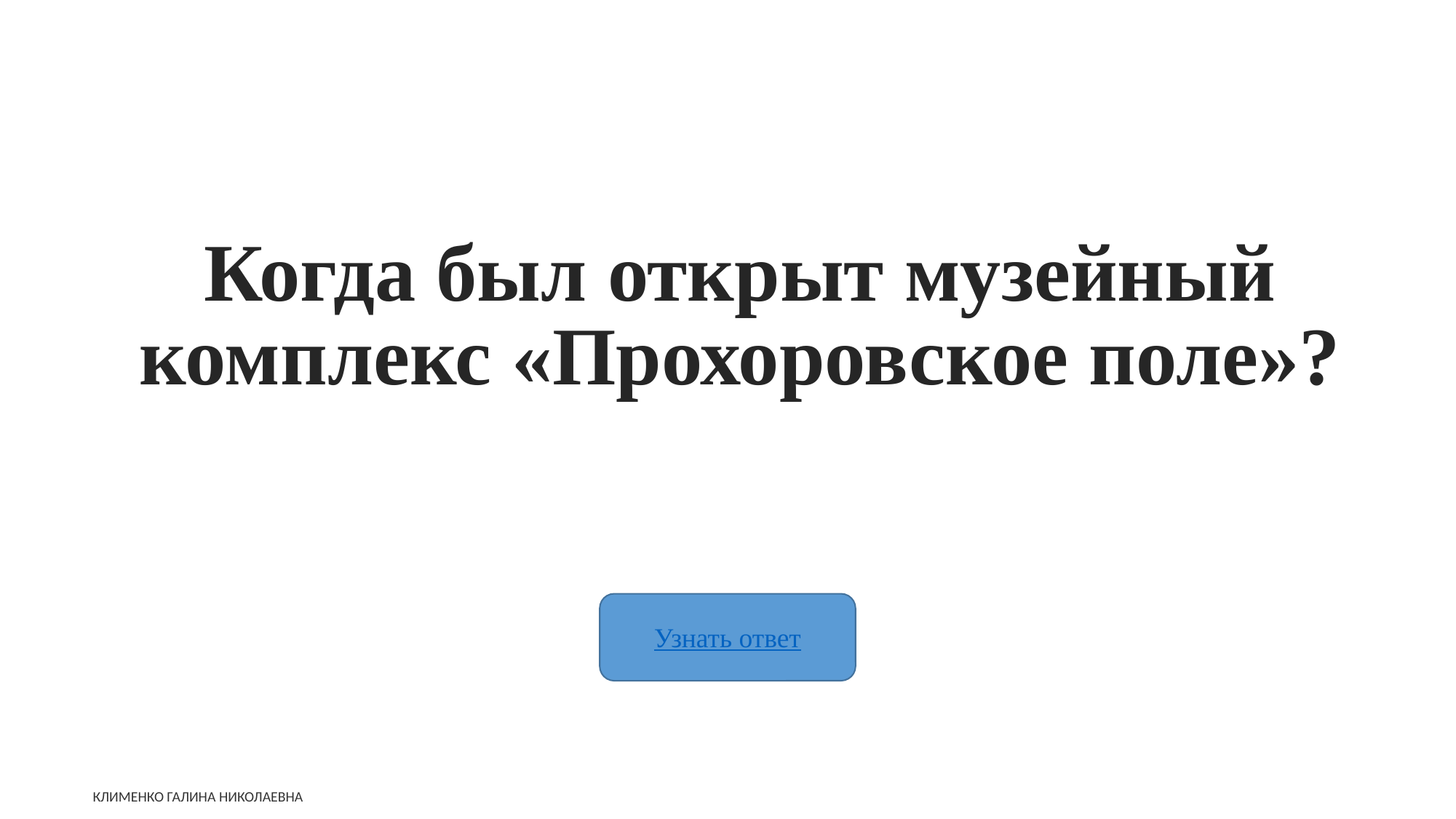

Когда был открыт музейный комплекс «Прохоровское поле»?

Узнать ответ
Клименко Галина Николаевна